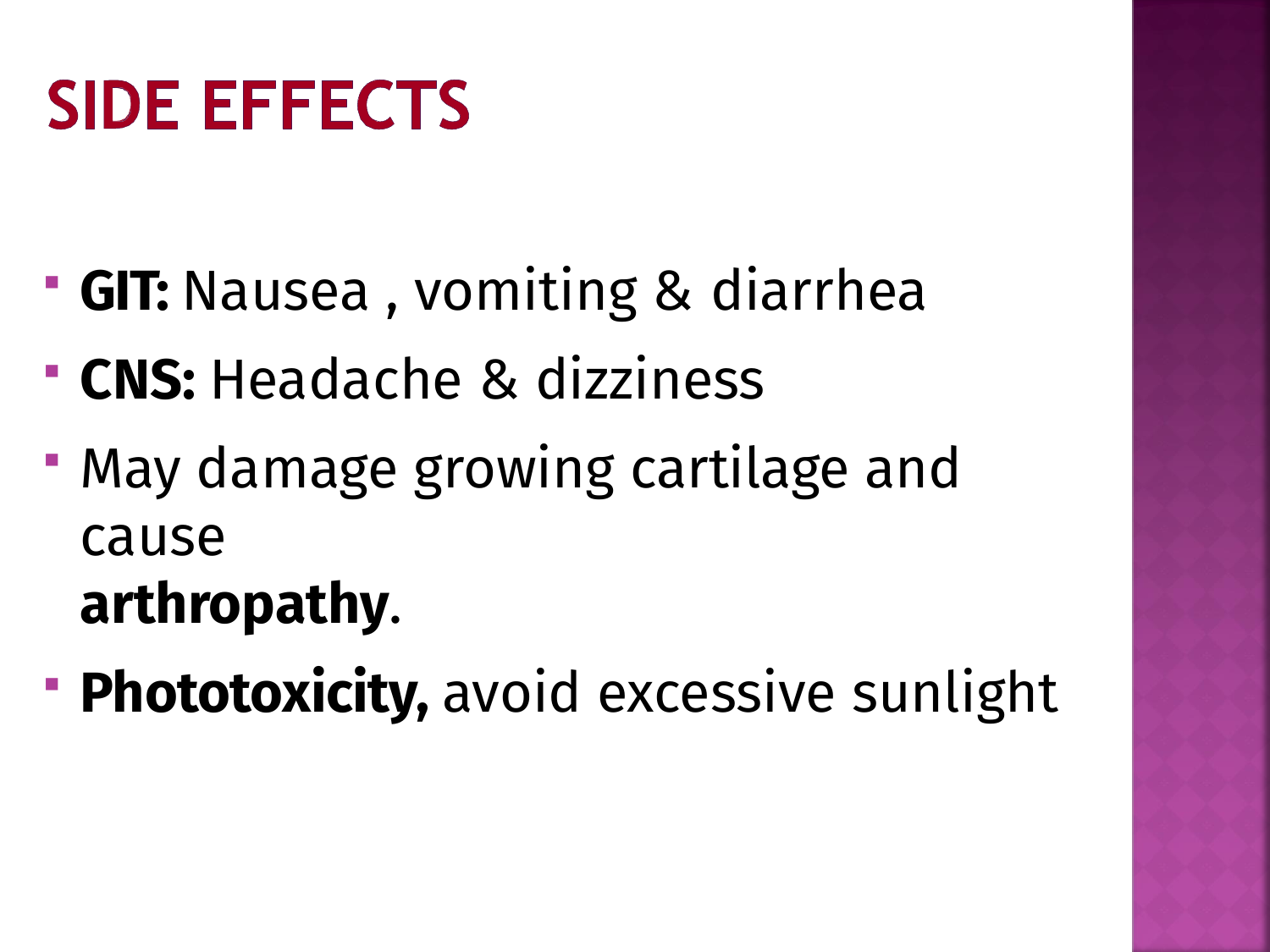

GIT: Nausea , vomiting & diarrhea
CNS: Headache & dizziness
May damage growing cartilage and cause
arthropathy.
Phototoxicity, avoid excessive sunlight